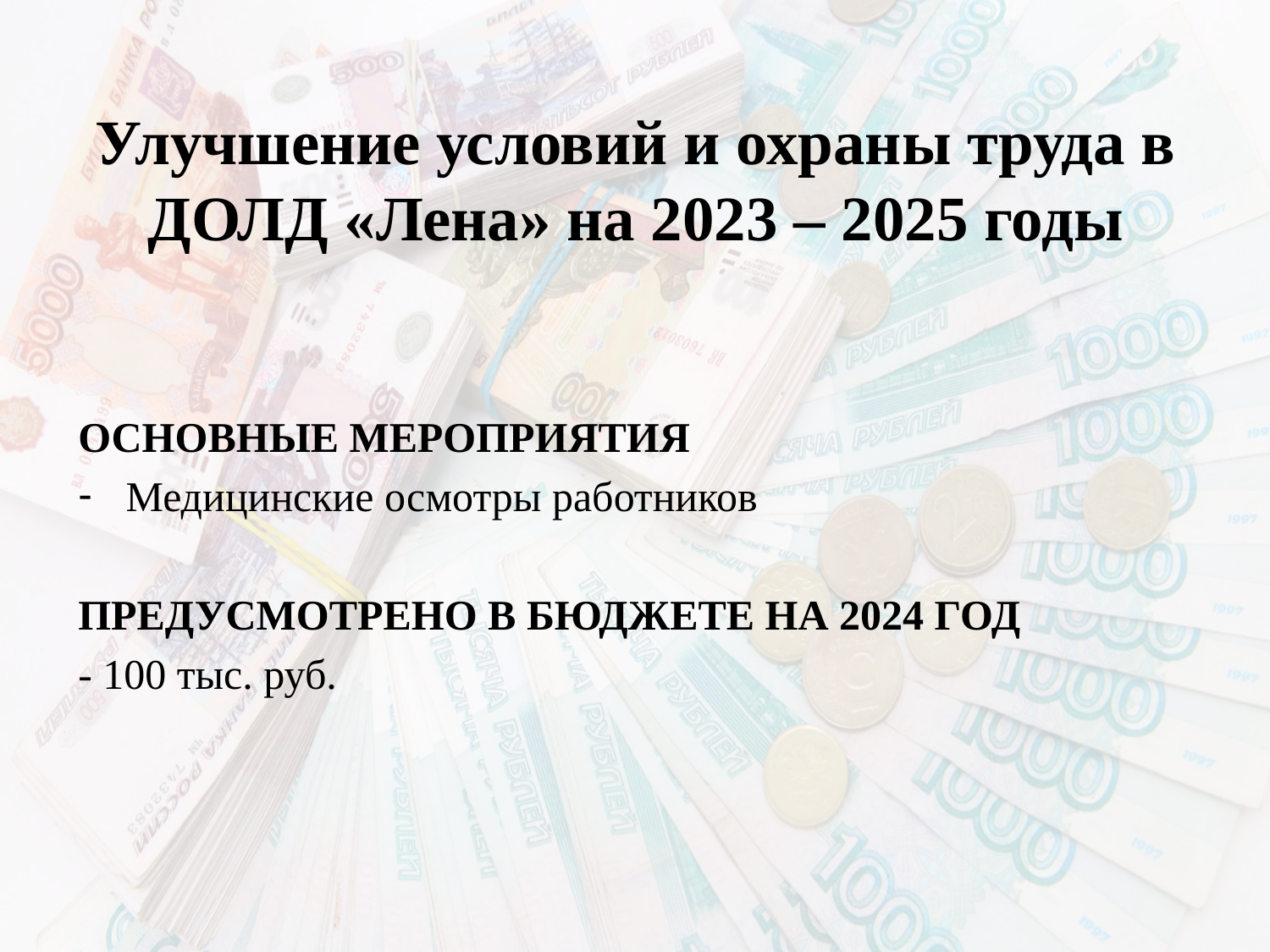

# Улучшение условий и охраны труда в ДОЛД «Лена» на 2023 – 2025 годы

ОСНОВНЫЕ МЕРОПРИЯТИЯ
Медицинские осмотры работников

ПРЕДУСМОТРЕНО В БЮДЖЕТЕ НА 2024 ГОД
- 100 тыс. руб.